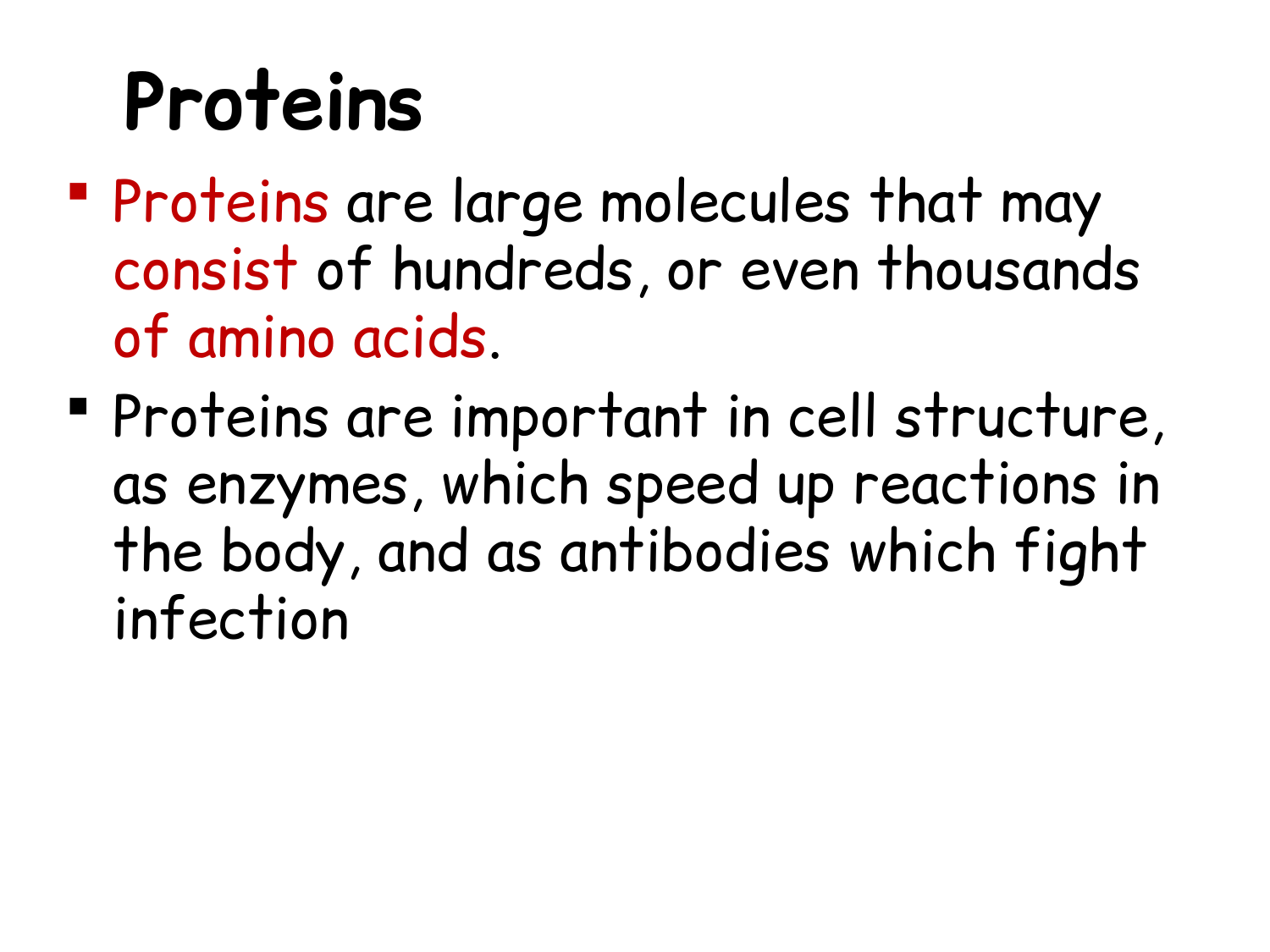

# Proteins
Proteins are large molecules that may consist of hundreds, or even thousands of amino acids.
Proteins are important in cell structure, as enzymes, which speed up reactions in the body, and as antibodies which fight infection